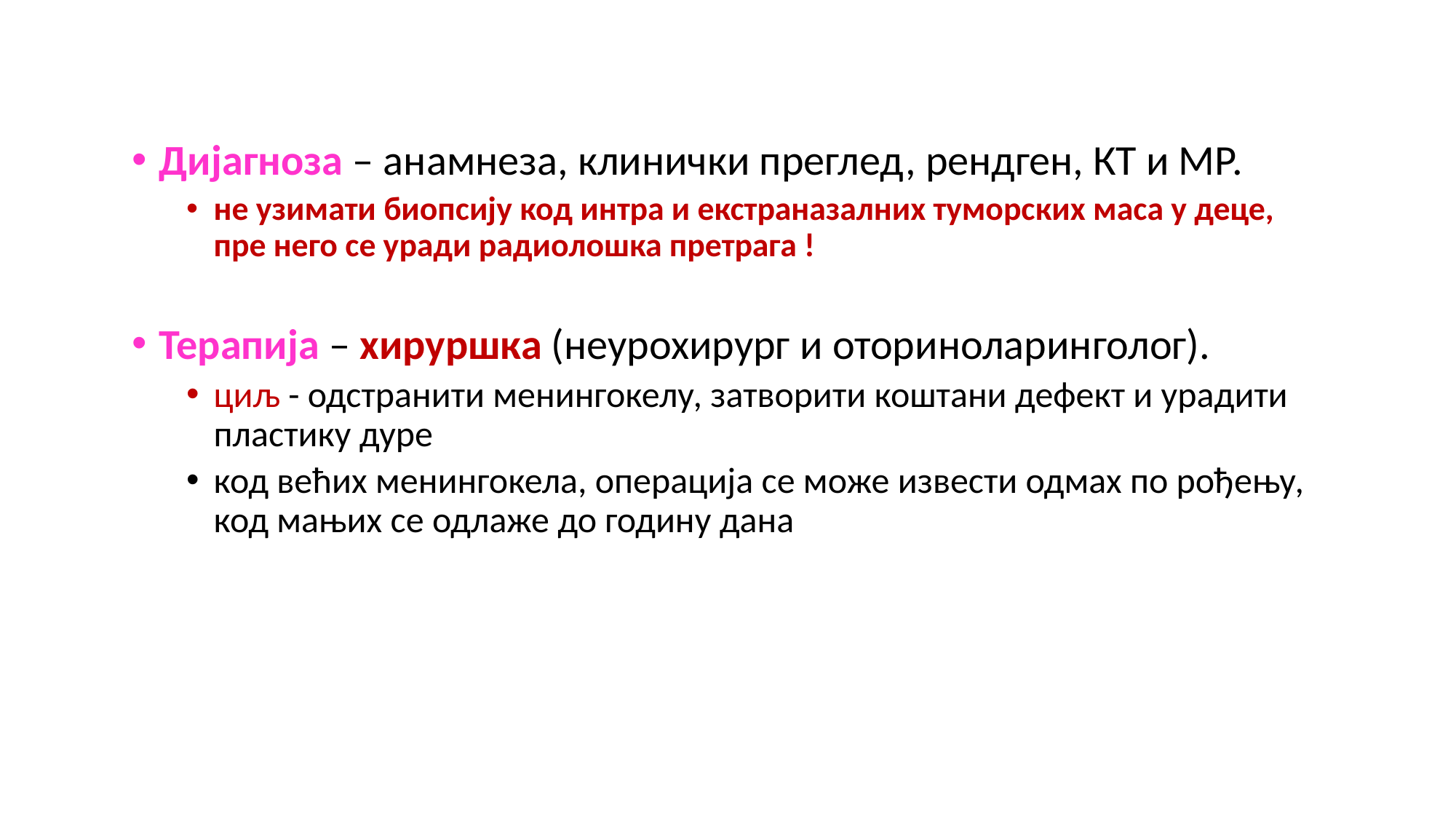

Дијагноза – анамнеза, клинички преглед, рендген, КТ и МР.
не узимати биопсију код интра и екстраназалних туморских маса у деце, пре него се уради радиолошка претрага !

Терапија – хируршка (неурохирург и оториноларинголог).
циљ - одстранити менингокелу, затворити коштани дефект и урадити пластику дуре
код већих менингокела, операција се може извести одмах по рођењу, код мањих се одлаже до годину дана